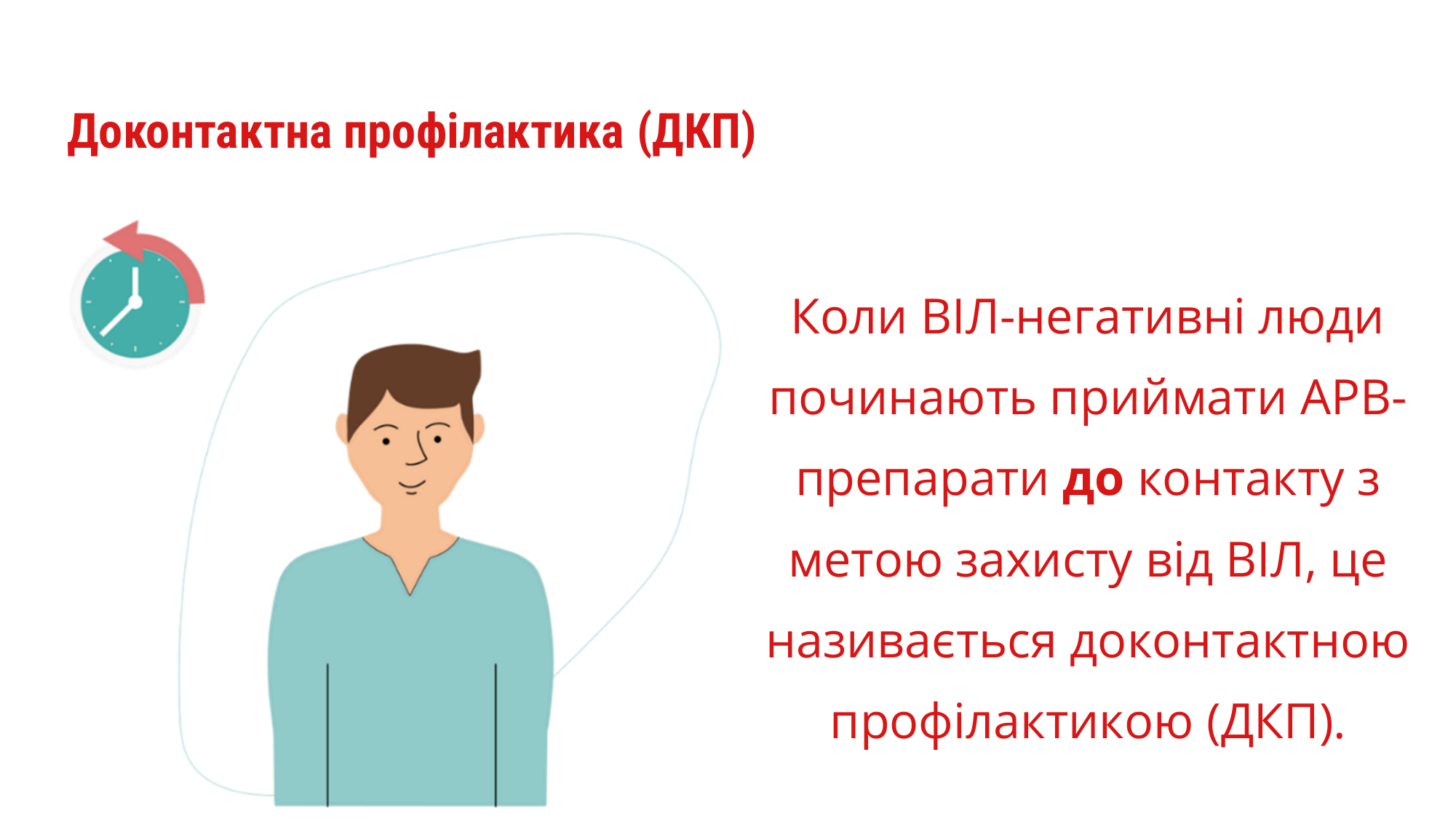

Доконтактна профілактика (ДКП)

Коли ВІЛ-негативні люди починають приймати АРВ-препарати до контакту з метою захисту від ВІЛ, це називається доконтактною профілактикою (ДКП).